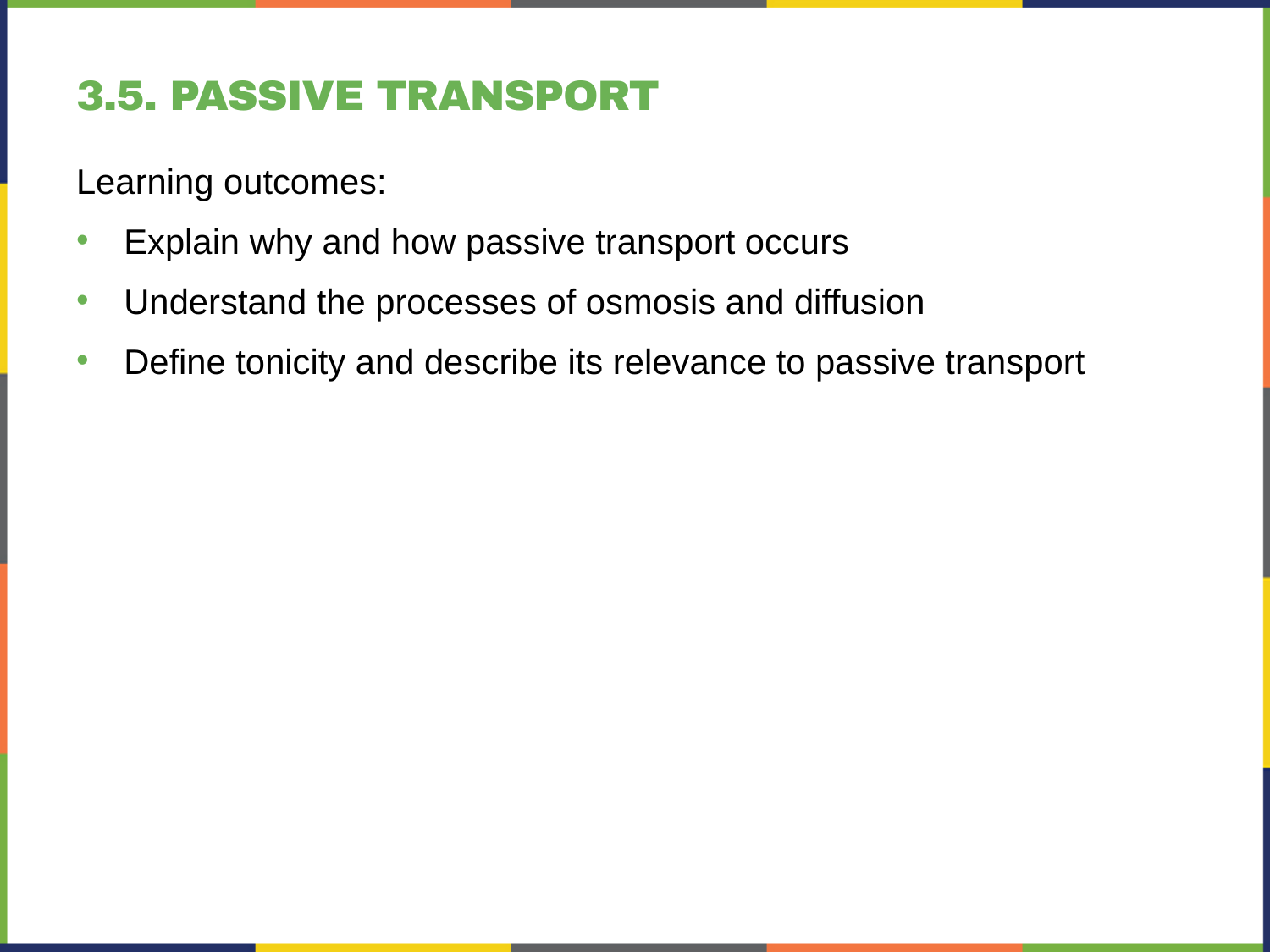

# 3.5. passive transport
Learning outcomes:
Explain why and how passive transport occurs
Understand the processes of osmosis and diffusion
Define tonicity and describe its relevance to passive transport